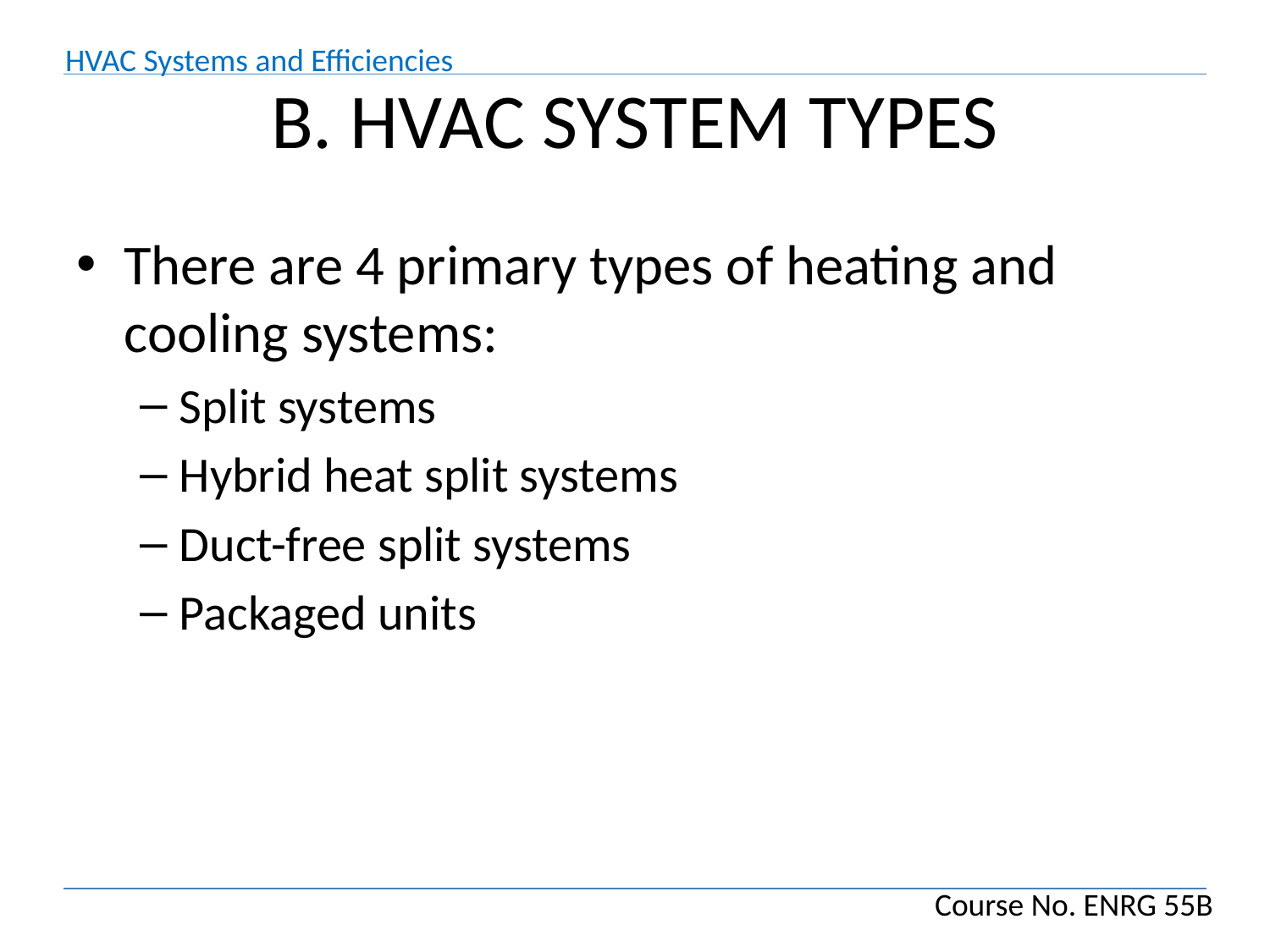

# B. HVAC SYSTEM TYPES
There are 4 primary types of heating and cooling systems:
Split systems
Hybrid heat split systems
Duct-free split systems
Packaged units